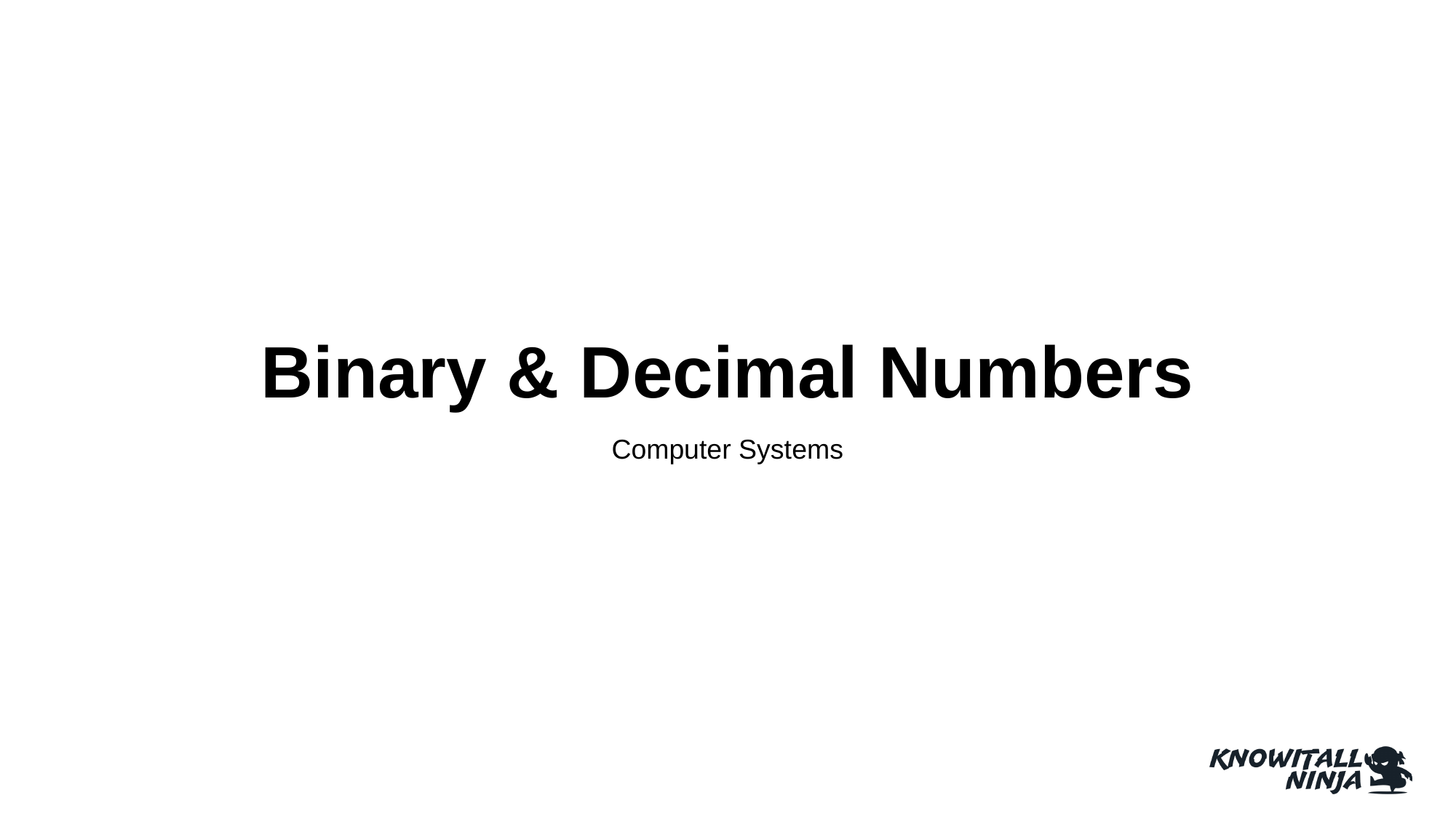

# Binary & Decimal Numbers
Computer Systems